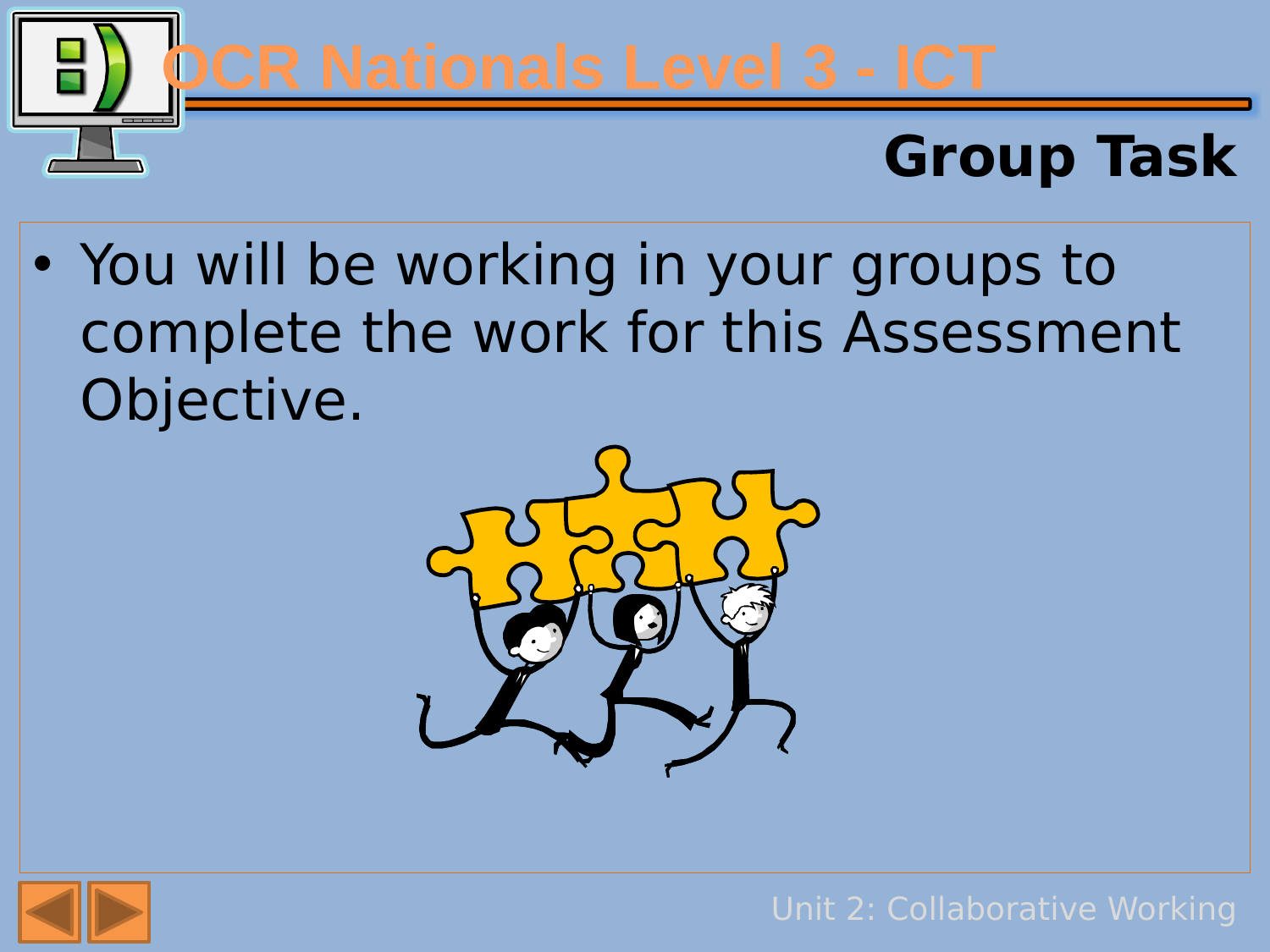

# Group Task
You will be working in your groups to complete the work for this Assessment Objective.